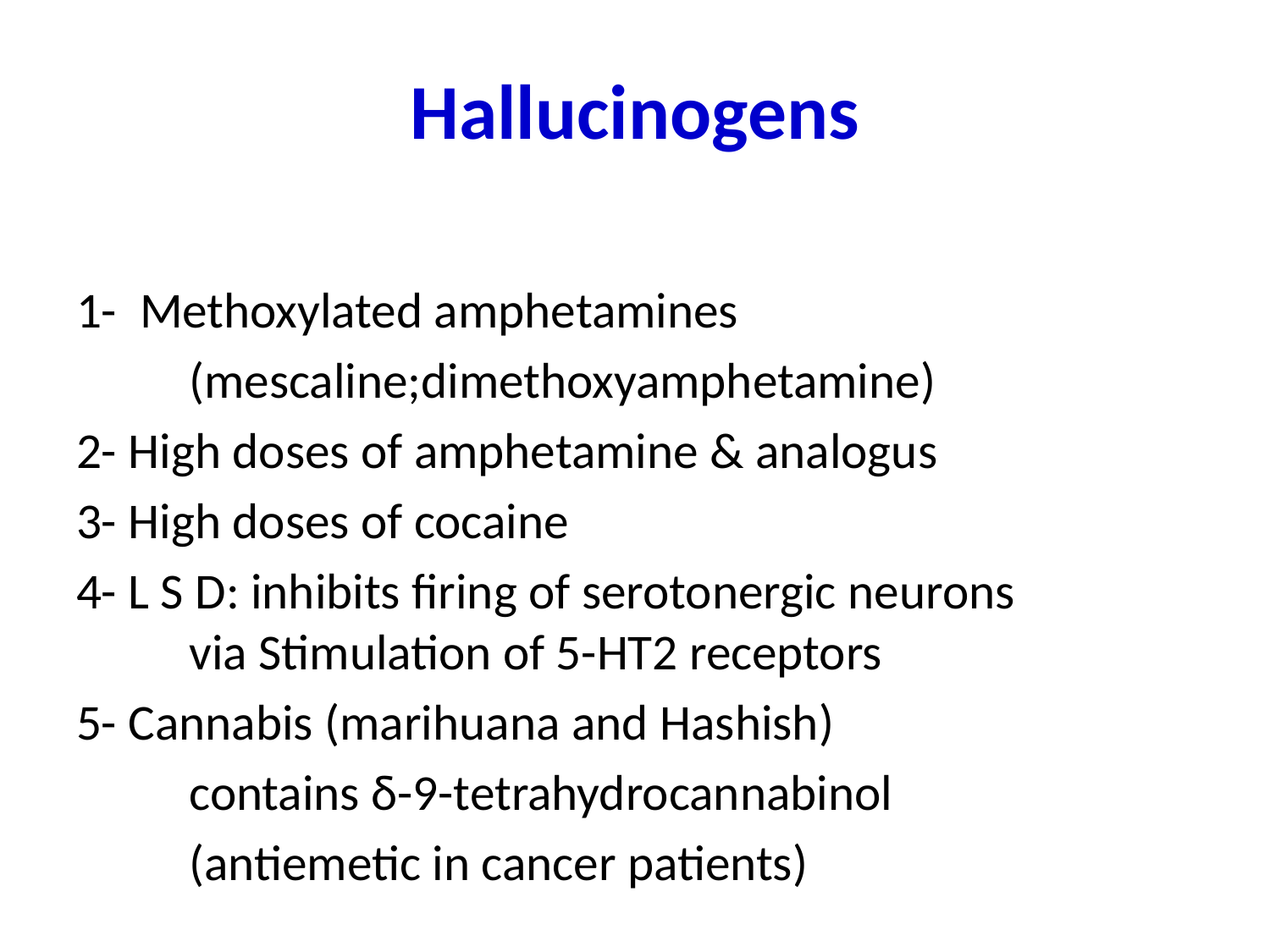

# Hallucinogens

1-  Methoxylated amphetamines
	(mescaline;dimethoxyamphetamine)
2- High doses of amphetamine & analogus
3- High doses of cocaine
4- L S D: inhibits firing of serotonergic neurons 	via Stimulation of 5-HT2 receptors
5- Cannabis (marihuana and Hashish)
	contains δ-9-tetrahydrocannabinol
	(antiemetic in cancer patients)